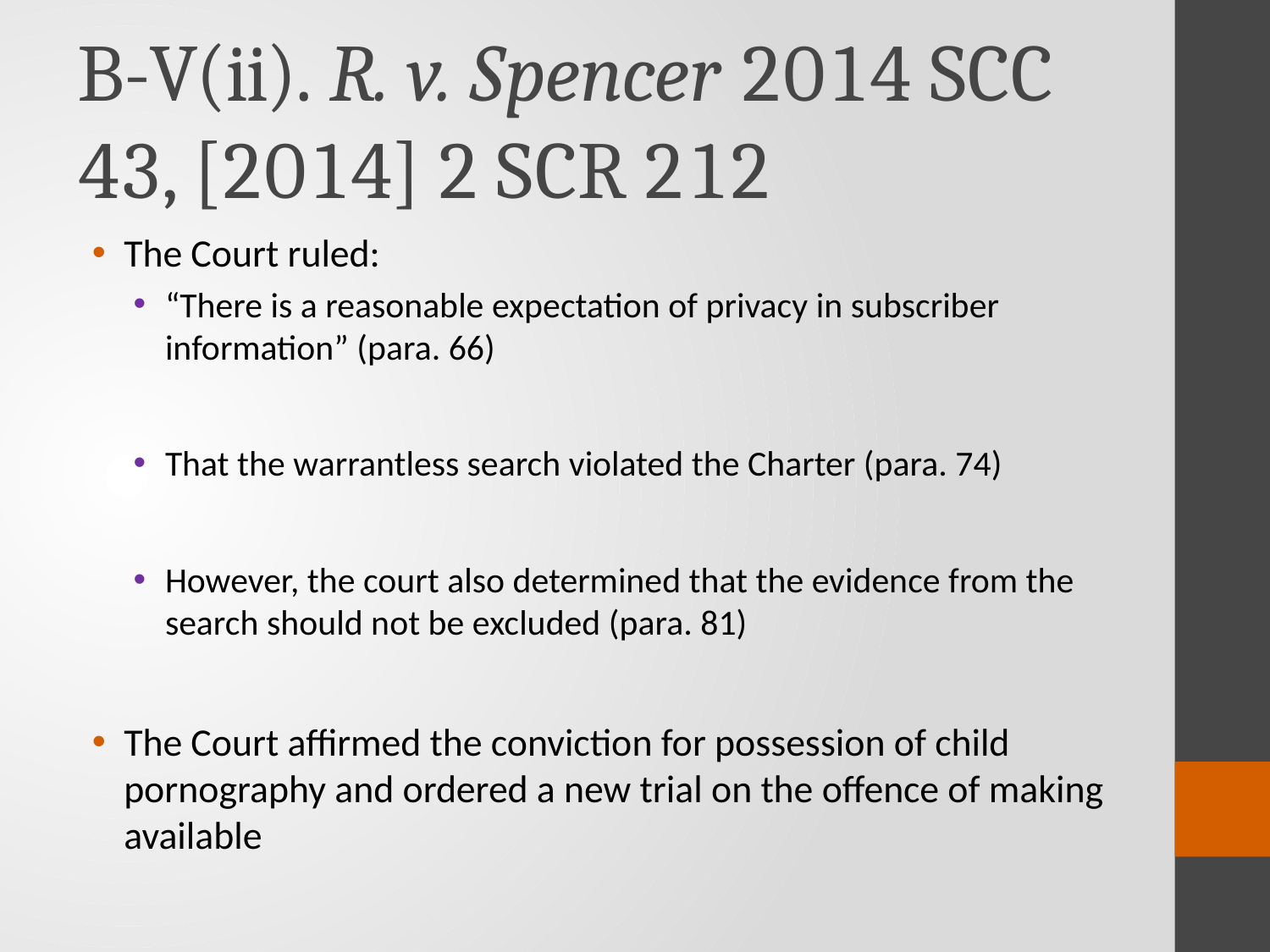

# B-V(ii). R. v. Spencer 2014 SCC 43, [2014] 2 SCR 212
The Court ruled:
“There is a reasonable expectation of privacy in subscriber information” (para. 66)

That the warrantless search violated the Charter (para. 74)

However, the court also determined that the evidence from the search should not be excluded (para. 81)

The Court affirmed the conviction for possession of child pornography and ordered a new trial on the offence of making available